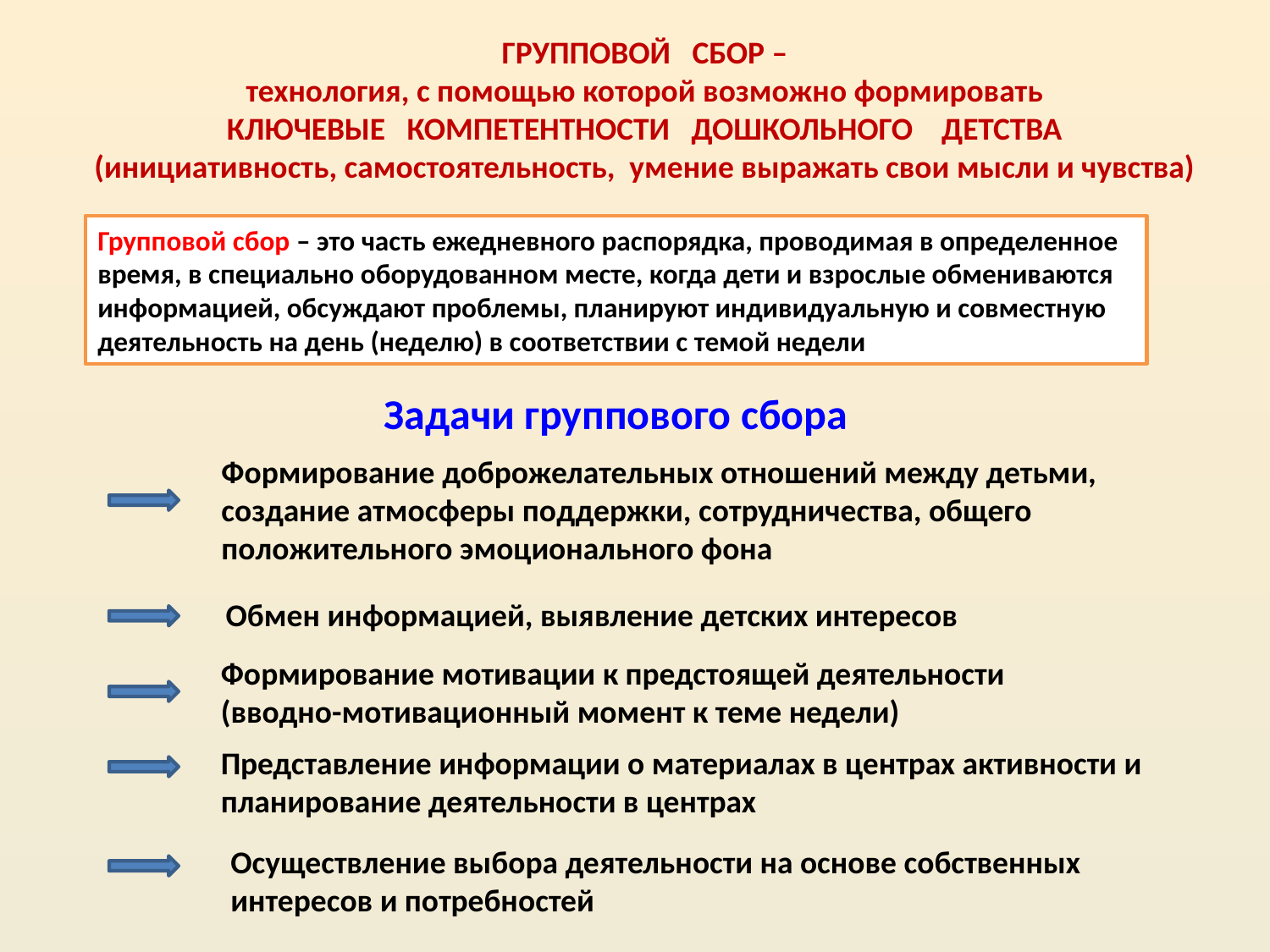

ГРУППОВОЙ   СБОР –
технология, с помощью которой возможно формировать
КЛЮЧЕВЫЕ   КОМПЕТЕНТНОСТИ   ДОШКОЛЬНОГО    ДЕТСТВА
(инициативность, самостоятельность,  умение выражать свои мысли и чувства)
Групповой сбор – это часть ежедневного распорядка, проводимая в определенное время, в специально оборудованном месте, когда дети и взрослые обмениваются информацией, обсуждают проблемы, планируют индивидуальную и совместную деятельность на день (неделю) в соответствии с темой недели
Задачи группового сбора
Формирование доброжелательных отношений между детьми, создание атмосферы поддержки, сотрудничества, общего положительного эмоционального фона

Обмен информацией, выявление детских интересов

Формирование мотивации к предстоящей деятельности (вводно-мотивационный момент к теме недели)

Представление информации о материалах в центрах активности и планирование деятельности в центрах

Осуществление выбора деятельности на основе собственных интересов и потребностей